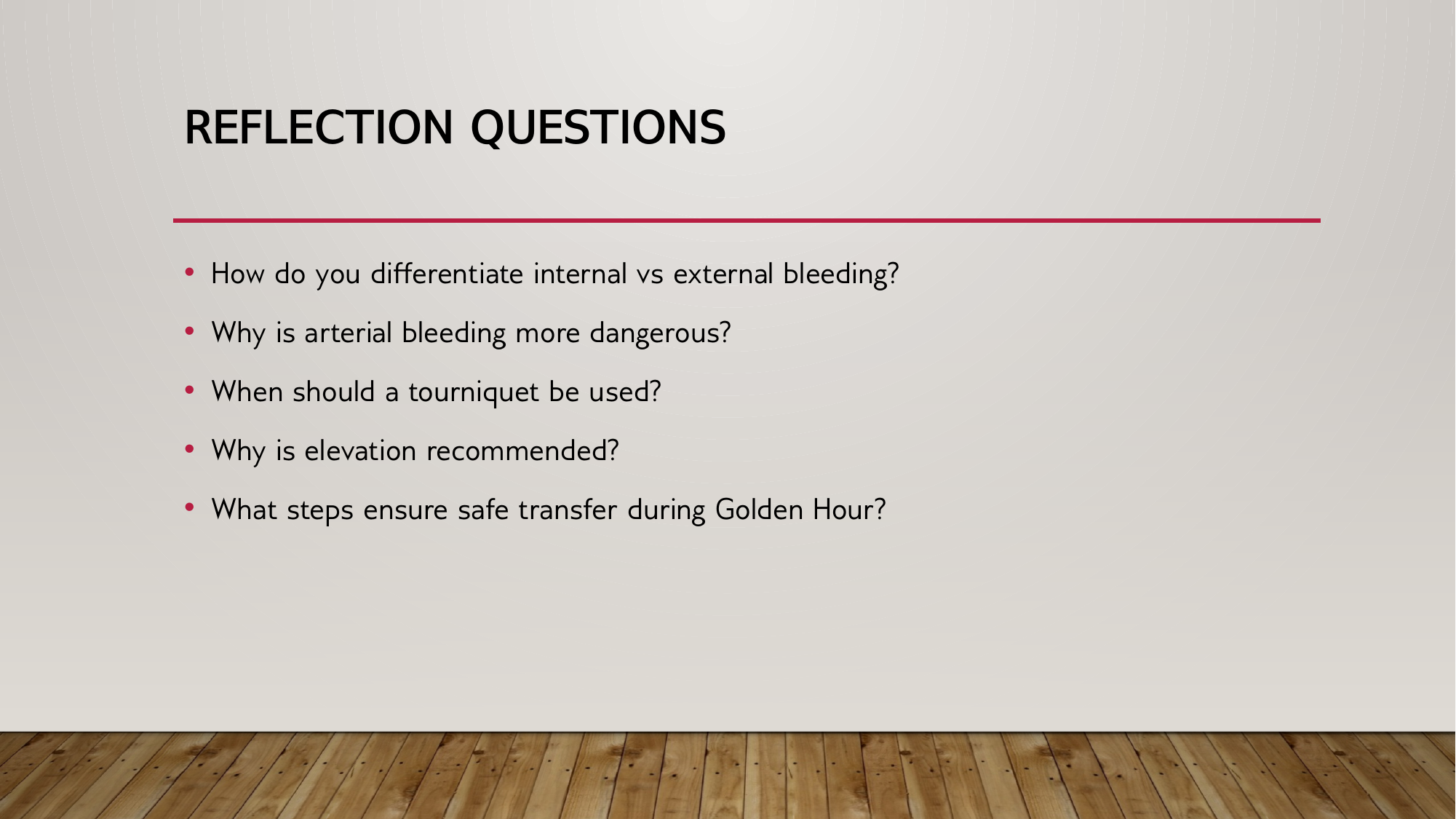

# Reflection Questions
How do you differentiate internal vs external bleeding?
Why is arterial bleeding more dangerous?
When should a tourniquet be used?
Why is elevation recommended?
What steps ensure safe transfer during Golden Hour?